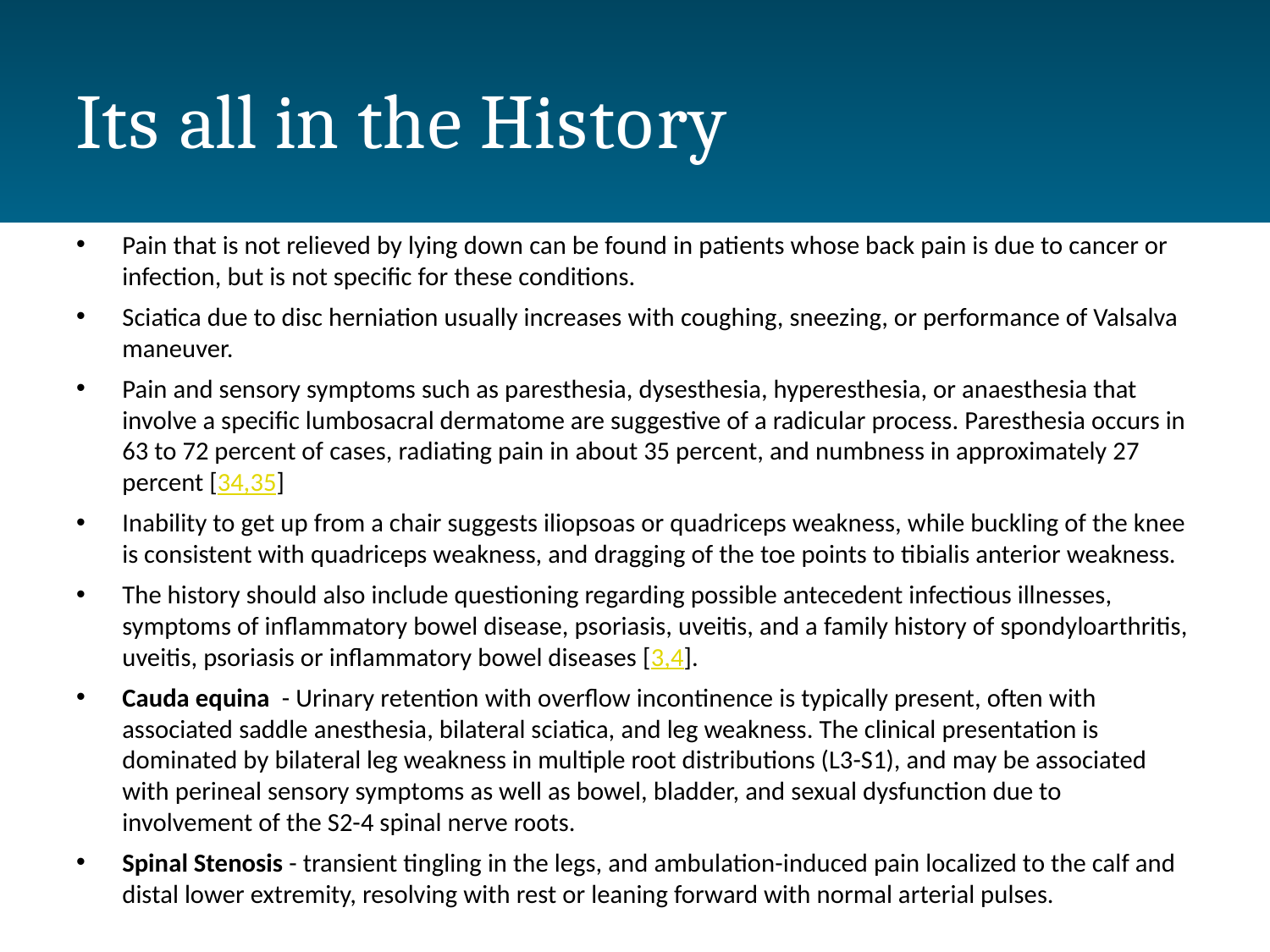

# Its all in the History
Pain that is not relieved by lying down can be found in patients whose back pain is due to cancer or infection, but is not specific for these conditions.
Sciatica due to disc herniation usually increases with coughing, sneezing, or performance of Valsalva maneuver.
Pain and sensory symptoms such as paresthesia, dysesthesia, hyperesthesia, or anaesthesia that involve a specific lumbosacral dermatome are suggestive of a radicular process. Paresthesia occurs in 63 to 72 percent of cases, radiating pain in about 35 percent, and numbness in approximately 27 percent [34,35]
Inability to get up from a chair suggests iliopsoas or quadriceps weakness, while buckling of the knee is consistent with quadriceps weakness, and dragging of the toe points to tibialis anterior weakness.
The history should also include questioning regarding possible antecedent infectious illnesses, symptoms of inflammatory bowel disease, psoriasis, uveitis, and a family history of spondyloarthritis, uveitis, psoriasis or inflammatory bowel diseases [3,4].
Cauda equina  - Urinary retention with overflow incontinence is typically present, often with associated saddle anesthesia, bilateral sciatica, and leg weakness. The clinical presentation is dominated by bilateral leg weakness in multiple root distributions (L3-S1), and may be associated with perineal sensory symptoms as well as bowel, bladder, and sexual dysfunction due to involvement of the S2-4 spinal nerve roots.
Spinal Stenosis - transient tingling in the legs, and ambulation-induced pain localized to the calf and distal lower extremity, resolving with rest or leaning forward with normal arterial pulses.